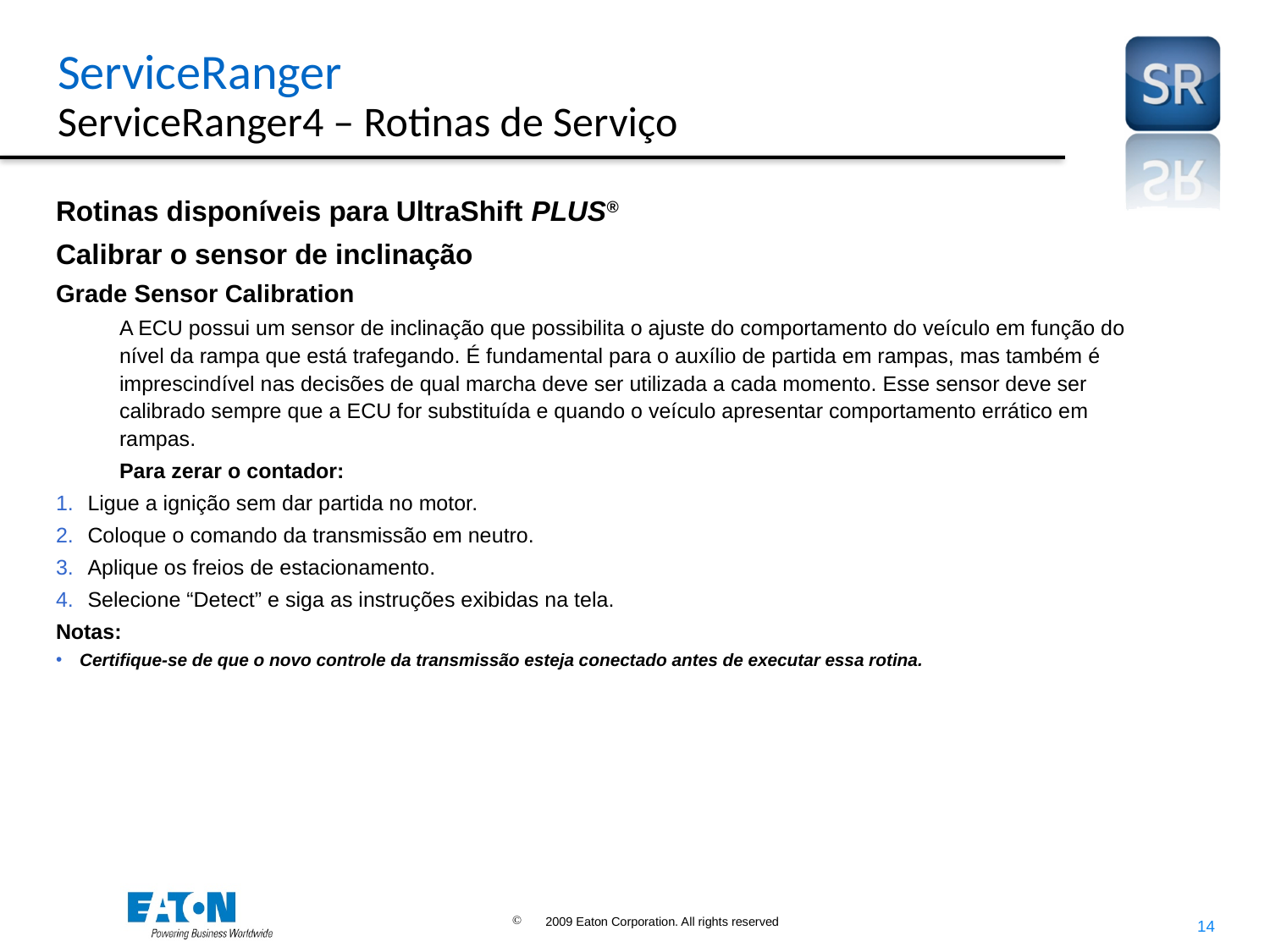

# ServiceRanger ServiceRanger4 – Rotinas de Serviço
Rotinas disponíveis para UltraShift PLUS®
Calibrar o sensor de inclinação
Grade Sensor Calibration
A ECU possui um sensor de inclinação que possibilita o ajuste do comportamento do veículo em função do nível da rampa que está trafegando. É fundamental para o auxílio de partida em rampas, mas também é imprescindível nas decisões de qual marcha deve ser utilizada a cada momento. Esse sensor deve ser calibrado sempre que a ECU for substituída e quando o veículo apresentar comportamento errático em rampas.
Para zerar o contador:
Ligue a ignição sem dar partida no motor.
Coloque o comando da transmissão em neutro.
Aplique os freios de estacionamento.
Selecione “Detect” e siga as instruções exibidas na tela.
Notas:
Certifique-se de que o novo controle da transmissão esteja conectado antes de executar essa rotina.